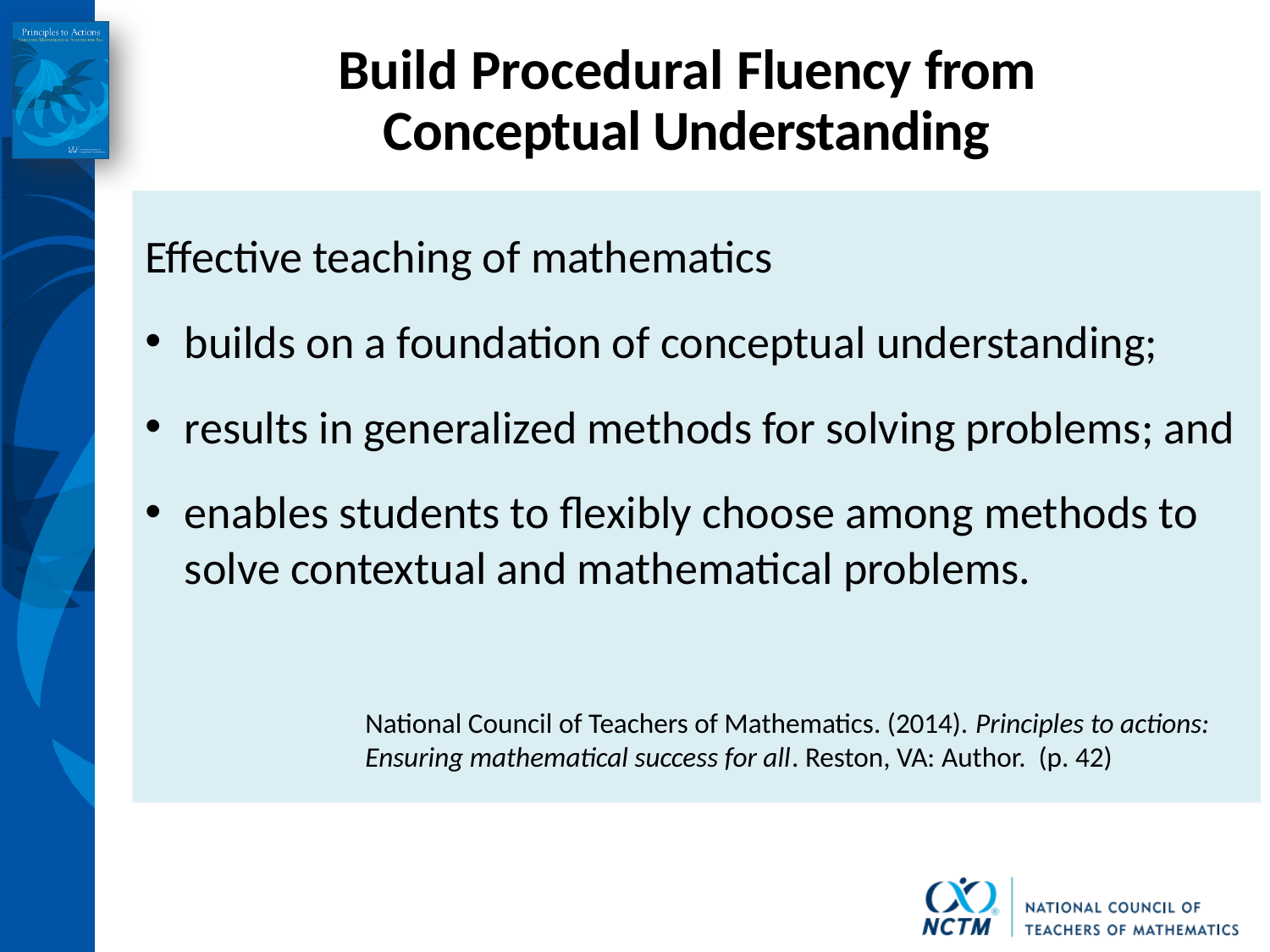

# Build Procedural Fluency from Conceptual Understanding

Effective teaching of mathematics
builds on a foundation of conceptual understanding;
results in generalized methods for solving problems; and
enables students to flexibly choose among methods to solve contextual and mathematical problems.

National Council of Teachers of Mathematics. (2014). Principles to actions: Ensuring mathematical success for all. Reston, VA: Author.  (p. 42)